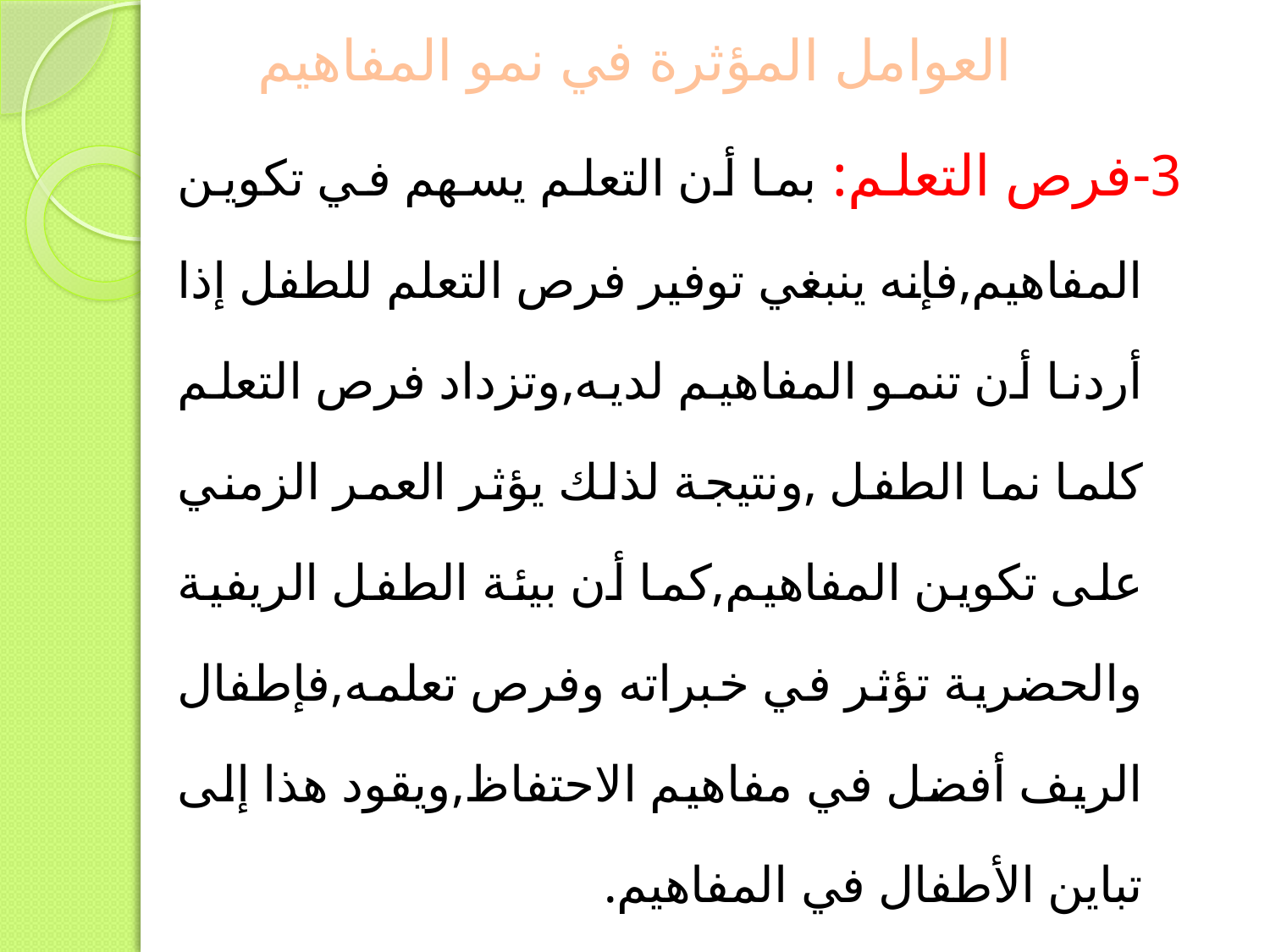

# العوامل المؤثرة في نمو المفاهيم
3-فرص التعلم: بما أن التعلم يسهم في تكوين المفاهيم,فإنه ينبغي توفير فرص التعلم للطفل إذا أردنا أن تنمو المفاهيم لديه,وتزداد فرص التعلم كلما نما الطفل ,ونتيجة لذلك يؤثر العمر الزمني على تكوين المفاهيم,كما أن بيئة الطفل الريفية والحضرية تؤثر في خبراته وفرص تعلمه,فإطفال الريف أفضل في مفاهيم الاحتفاظ,ويقود هذا إلى تباين الأطفال في المفاهيم.